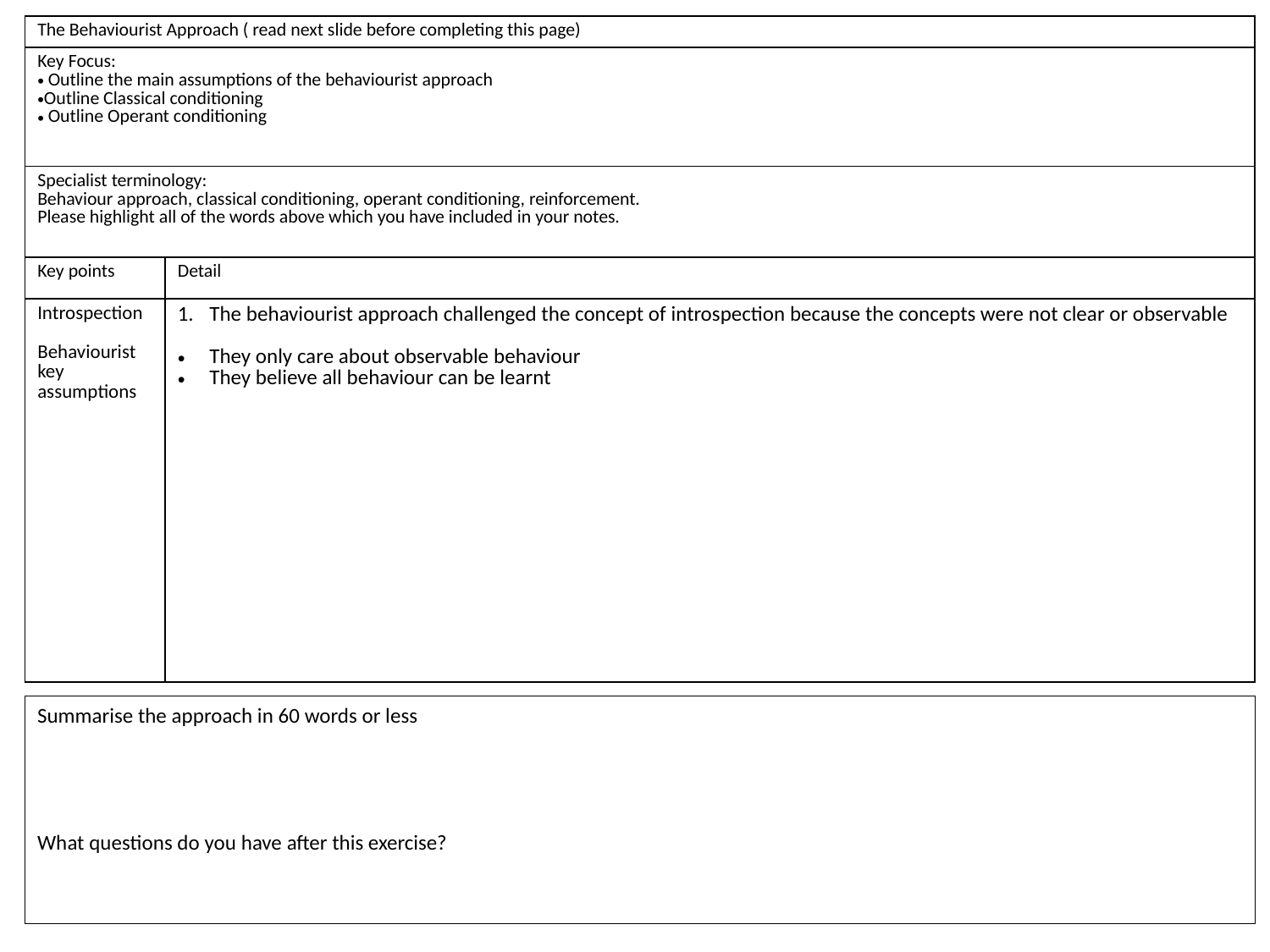

| The Behaviourist Approach ( read next slide before completing this page) |  |
| --- | --- |
| Key Focus: Outline the main assumptions of the behaviourist approach Outline Classical conditioning Outline Operant conditioning |  |
| Specialist terminology: Behaviour approach, classical conditioning, operant conditioning, reinforcement. Please highlight all of the words above which you have included in your notes. |  |
| Key points | Detail |
| Introspection Behaviourist key assumptions | The behaviourist approach challenged the concept of introspection because the concepts were not clear or observable They only care about observable behaviour They believe all behaviour can be learnt |
Summarise the approach in 60 words or less

What questions do you have after this exercise?